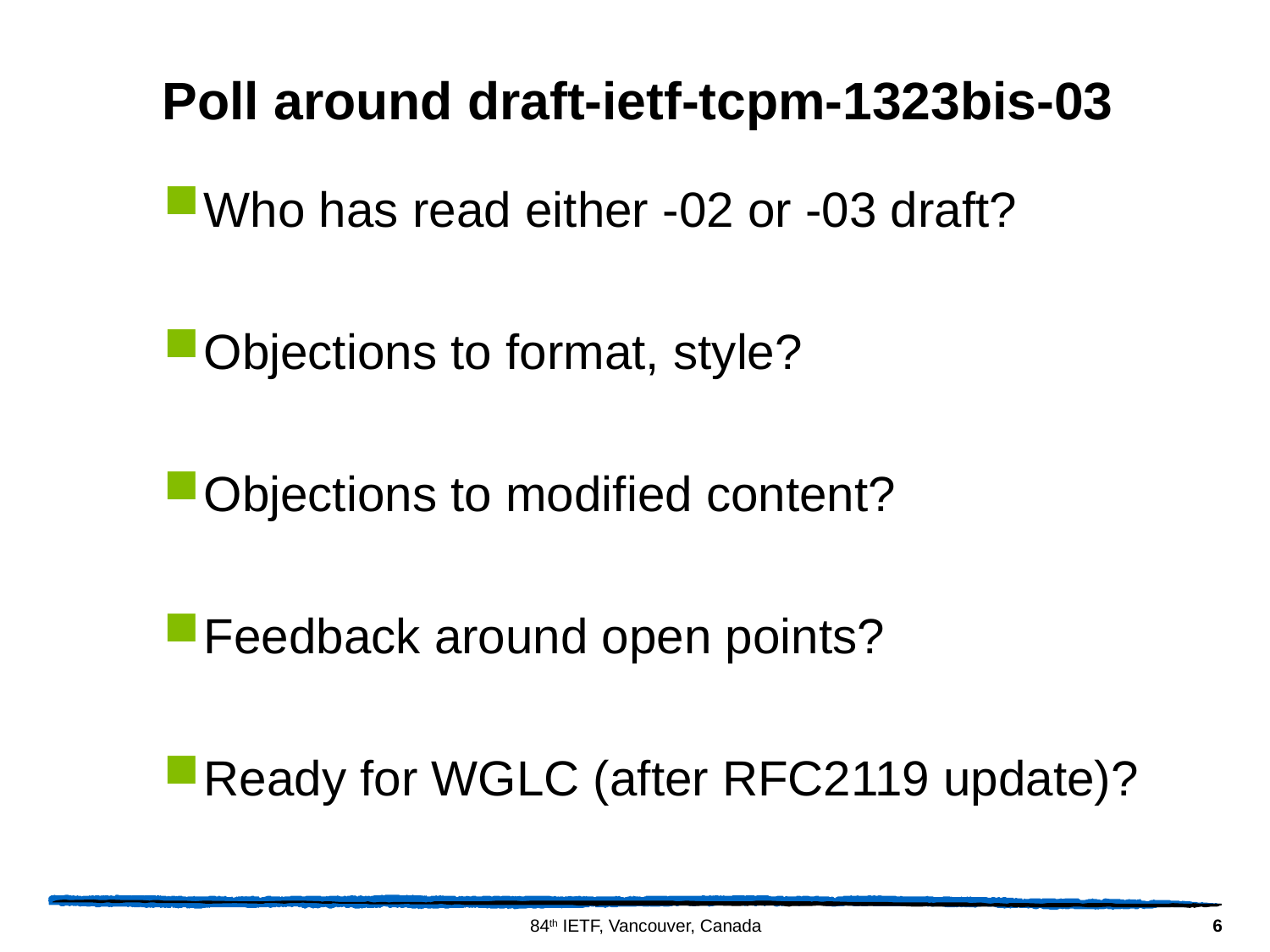

# Poll around draft-ietf-tcpm-1323bis-03
Who has read either -02 or -03 draft?

Objections to format, style?

Objections to modified content?

Feedback around open points?

Ready for WGLC (after RFC2119 update)?
6
84th IETF, Vancouver, Canada